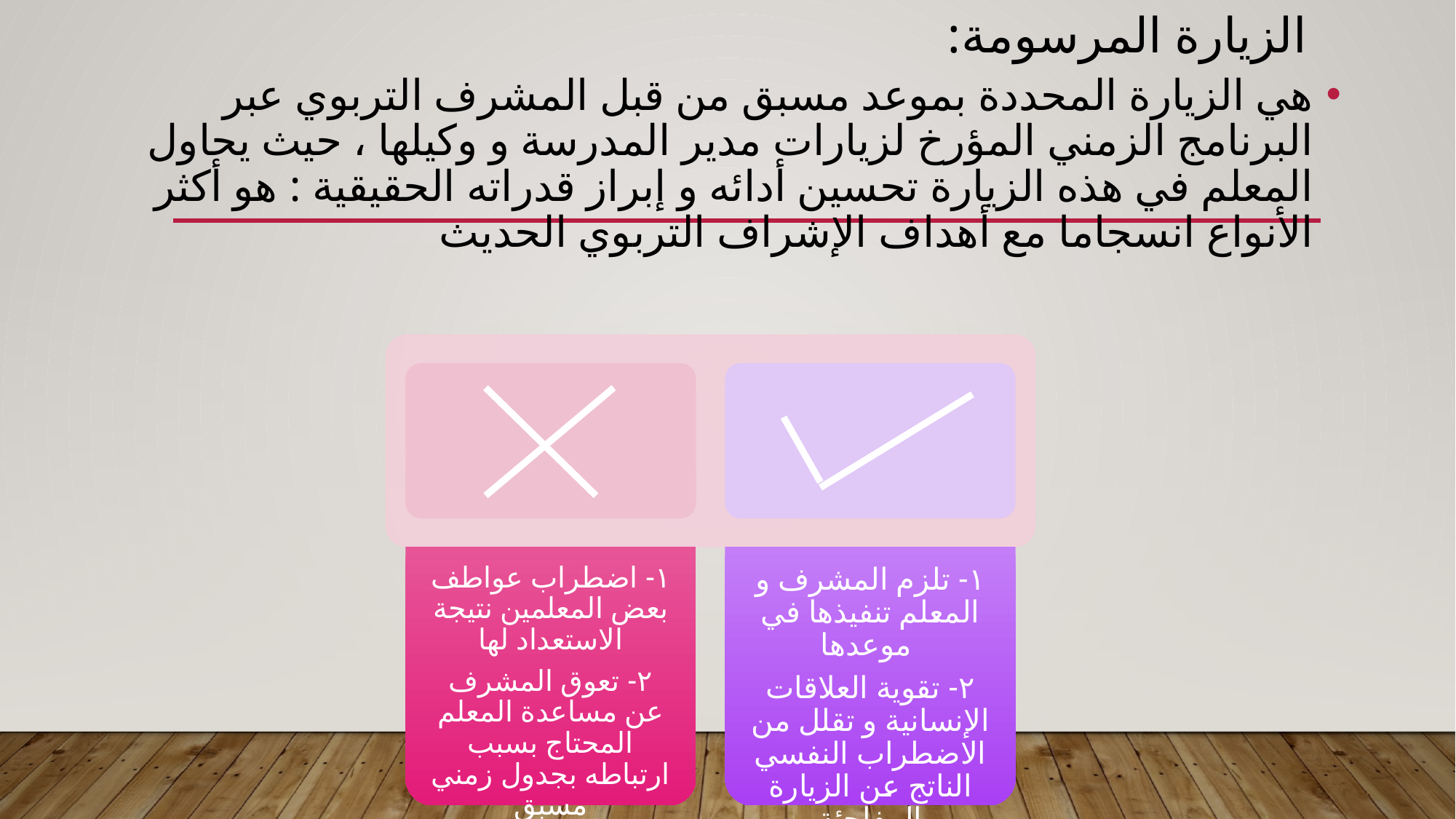

# الزيارة المرسومة:
هي الزيارة المحددة بموعد مسبق من قبل المشرف التربوي عبر البرنامج الزمني المؤرخ لزيارات مدير المدرسة و وكيلها ، حيث يحاول المعلم في هذه الزيارة تحسين أدائه و إبراز قدراته الحقيقية : هو أكثر الأنواع انسجاما مع أهداف الإشراف التربوي الحديث
١- اضطراب عواطف بعض المعلمين نتيجة الاستعداد لها
٢- تعوق المشرف عن مساعدة المعلم المحتاج بسبب ارتباطه بجدول زمني مسبق
١- تلزم المشرف و المعلم تنفيذها في موعدها
٢- تقوية العلاقات الإنسانية و تقلل من الاضطراب النفسي الناتج عن الزيارة المفاجئة